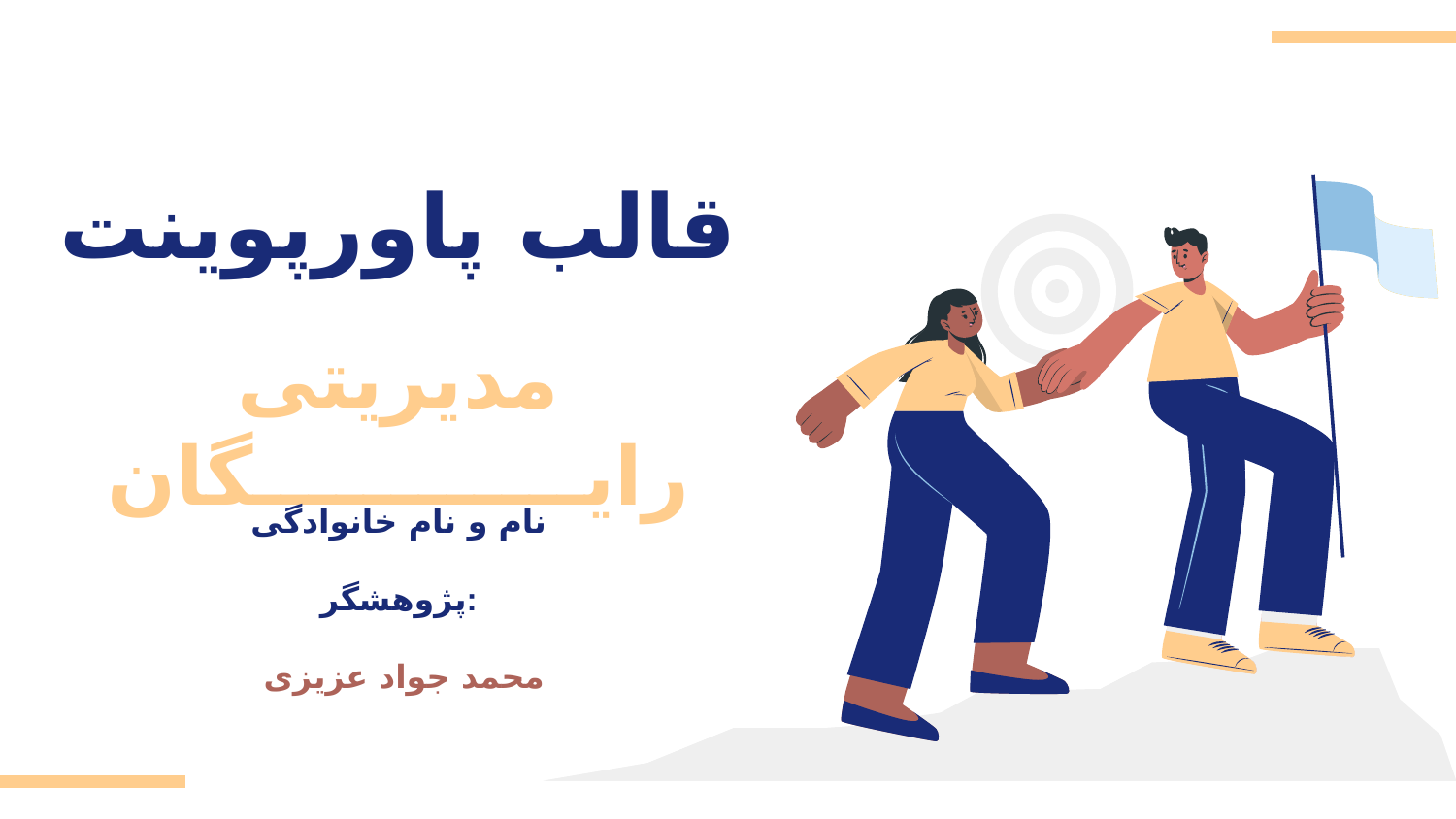

قالب پاورپوینت

مدیریتی رایــــــــــــگان
نام و نام خانوادگی پژوهشگر:
 محمد جواد عزیزی